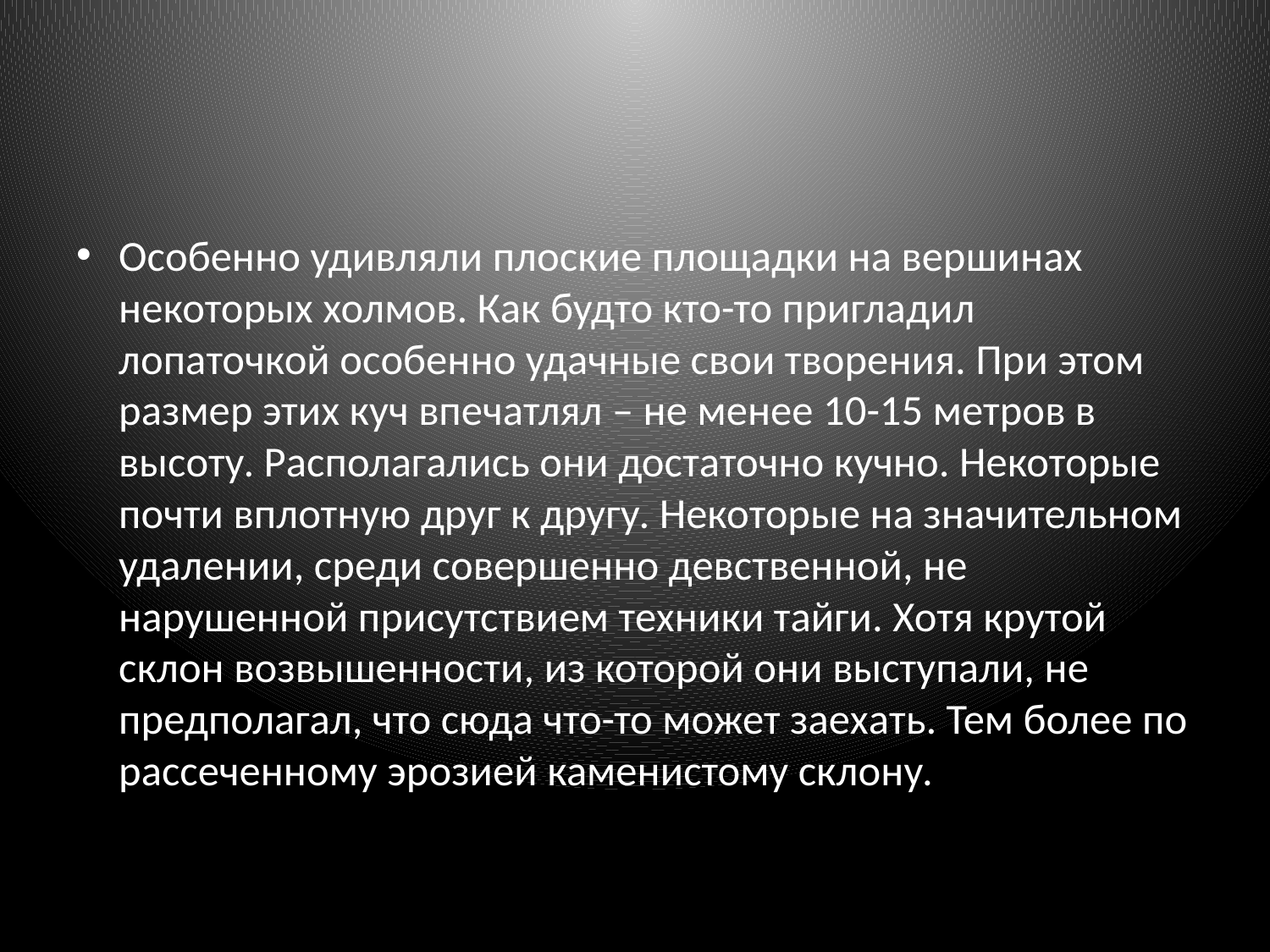

#
Особенно удивляли плоские площадки на вершинах некоторых холмов. Как будто кто-то пригладил лопаточкой особенно удачные свои творения. При этом размер этих куч впечатлял – не менее 10-15 метров в высоту. Располагались они достаточно кучно. Некоторые почти вплотную друг к другу. Некоторые на значительном удалении, среди совершенно девственной, не нарушенной присутствием техники тайги. Хотя крутой склон возвышенности, из которой они выступали, не предполагал, что сюда что-то может заехать. Тем более по рассеченному эрозией каменистому склону.